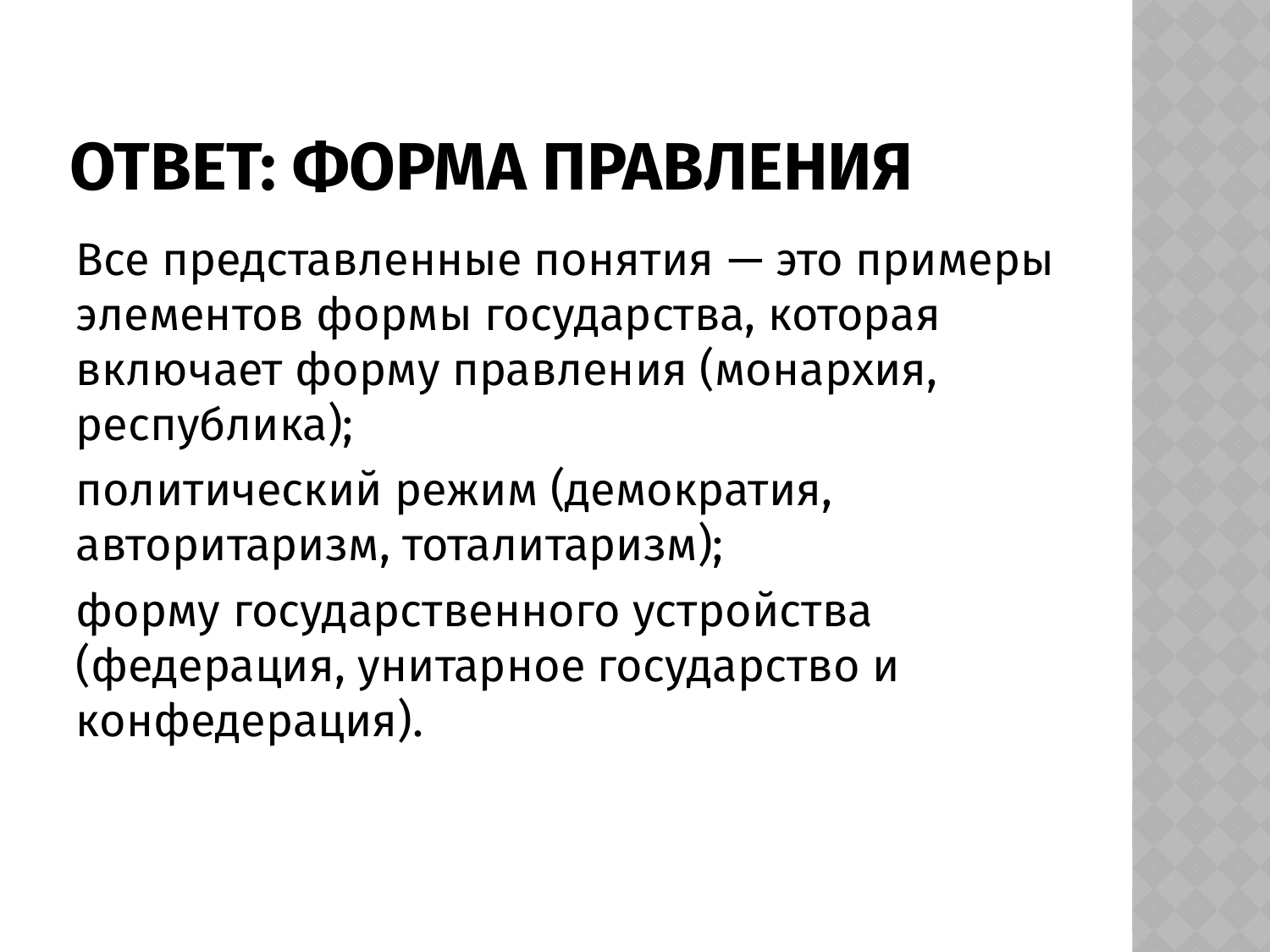

# Ответ: форма правления
Все представленные понятия  — это примеры элементов формы государства, которая включает форму правления (монархия, республика);
политический режим (демократия, авторитаризм, тоталитаризм);
форму государственного устройства (федерация, унитарное государство и конфедерация).